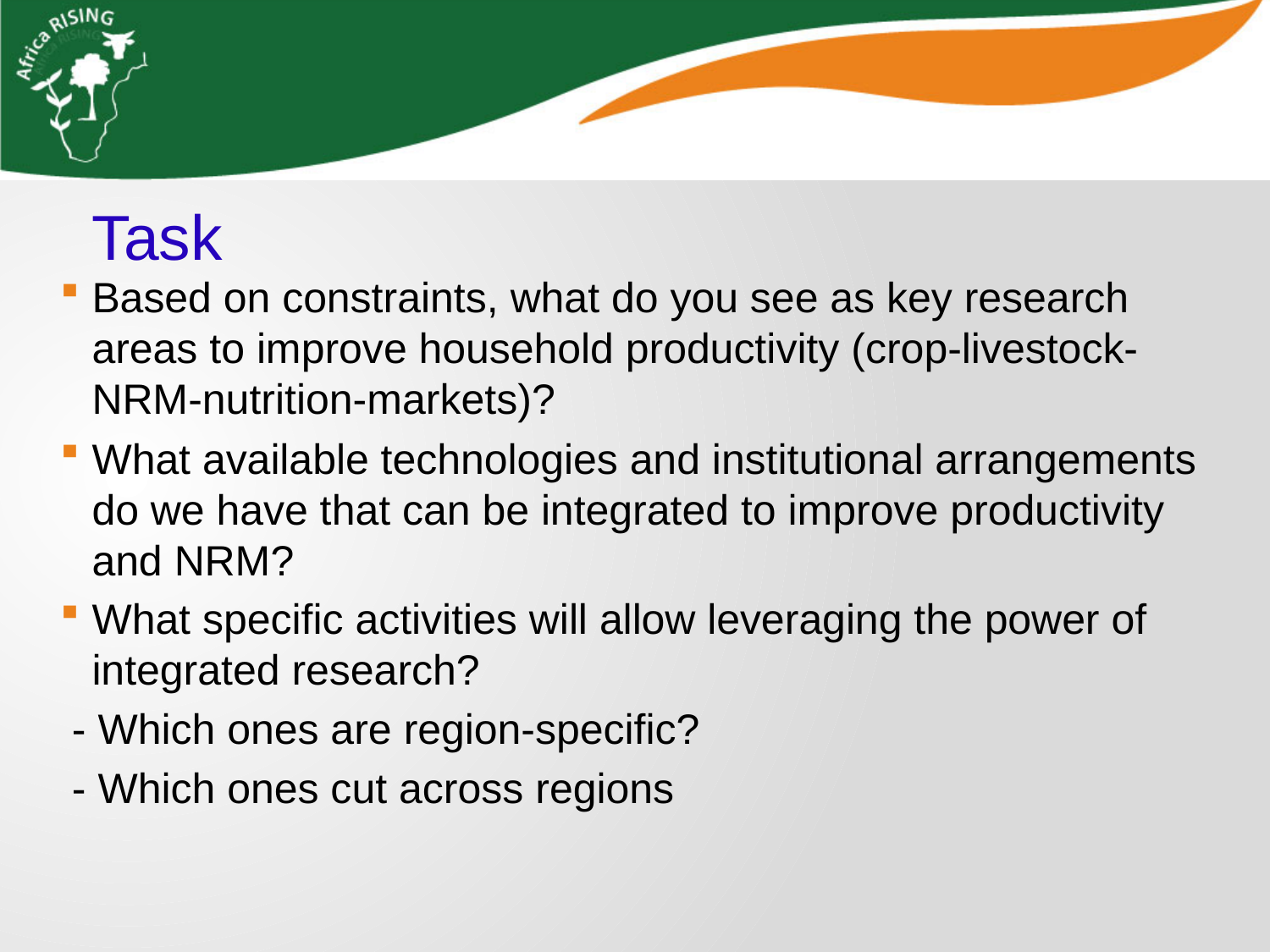

Task
Based on constraints, what do you see as key research areas to improve household productivity (crop-livestock-NRM-nutrition-markets)?
What available technologies and institutional arrangements do we have that can be integrated to improve productivity and NRM?
What specific activities will allow leveraging the power of integrated research?
 - Which ones are region-specific?
 - Which ones cut across regions